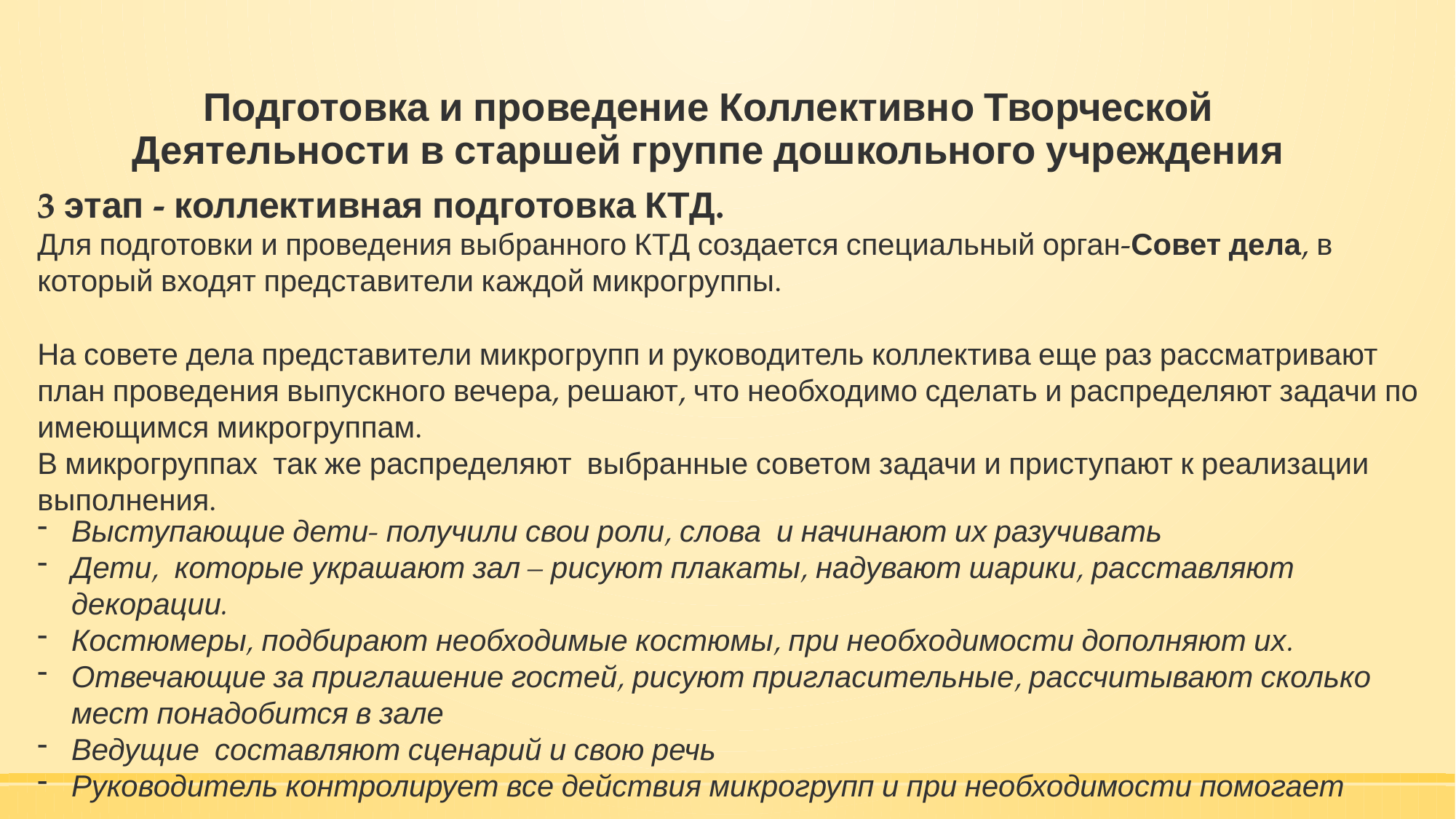

# Подготовка и проведение Коллективно Творческой Деятельности в старшей группе дошкольного учреждения
3 этап - коллективная подготовка КТД.
Для подготовки и проведения выбранного КТД создается специальный орган-Совет дела, в который входят представители каждой микрогруппы.

На совете дела представители микрогрупп и руководитель коллектива еще раз рассматривают план проведения выпускного вечера, решают, что необходимо сделать и распределяют задачи по имеющимся микрогруппам.
В микрогруппах  так же распределяют  выбранные советом задачи и приступают к реализации выполнения.

Выступающие дети- получили свои роли, слова  и начинают их разучивать
Дети,  которые украшают зал – рисуют плакаты, надувают шарики, расставляют декорации.
Костюмеры, подбирают необходимые костюмы, при необходимости дополняют их.
Отвечающие за приглашение гостей, рисуют пригласительные, рассчитывают сколько мест понадобится в зале
Ведущие  составляют сценарий и свою речь
Руководитель контролирует все действия микрогрупп и при необходимости помогает